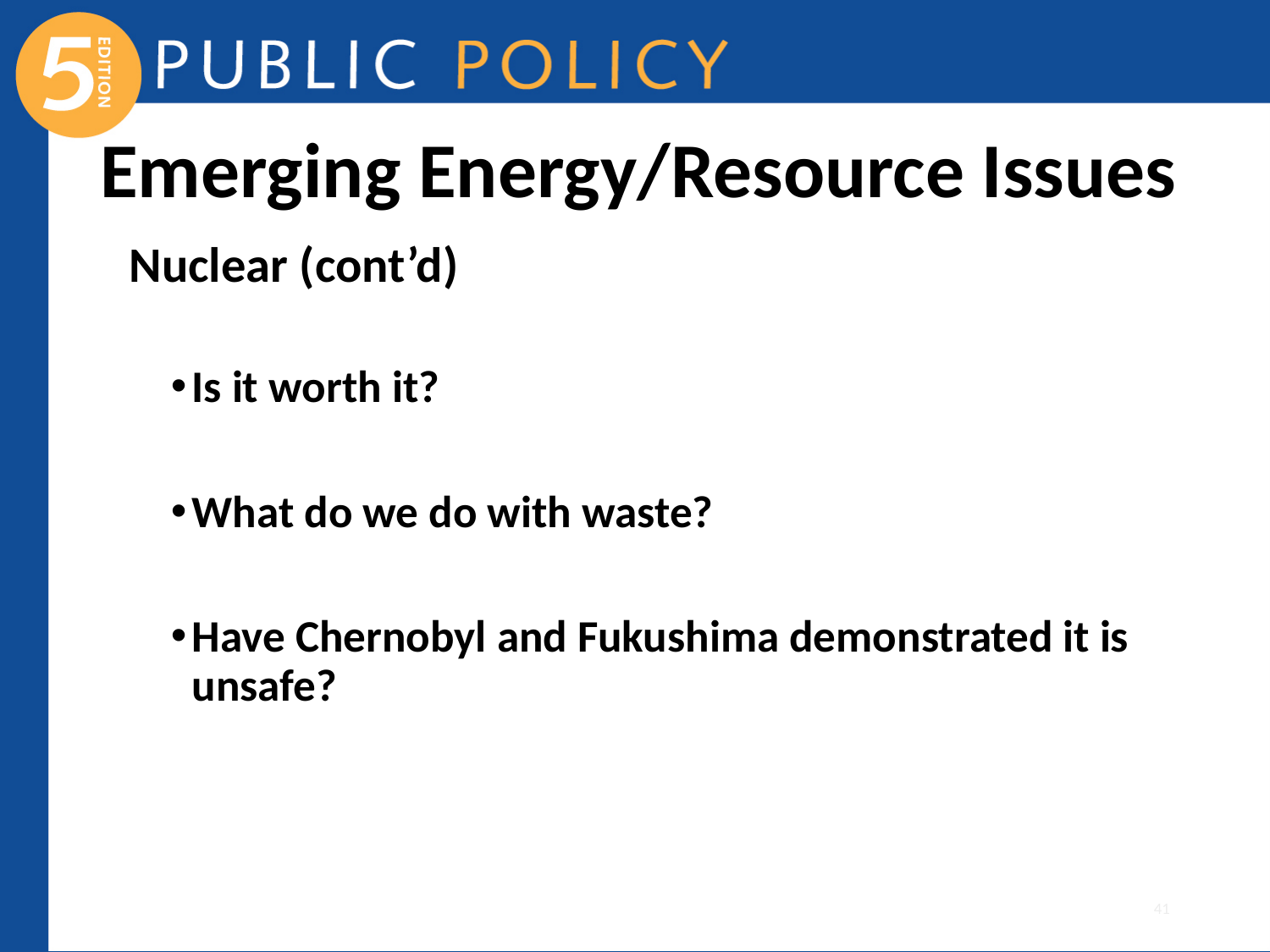

# Emerging Energy/Resource Issues
Nuclear (cont’d)

Is it worth it?

What do we do with waste?

Have Chernobyl and Fukushima demonstrated it is unsafe?
41